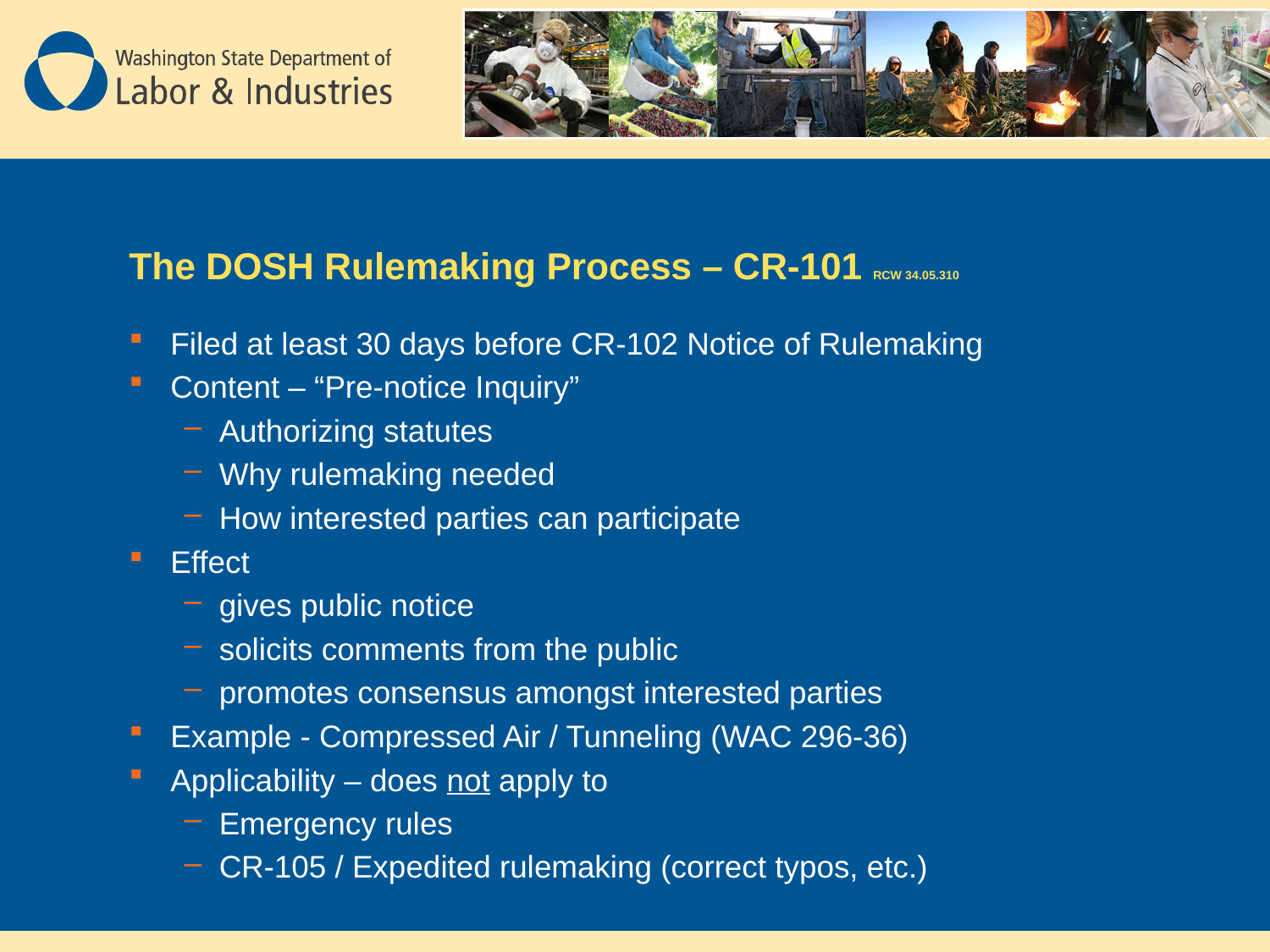

# The DOSH Rulemaking Process – CR-101 RCW 34.05.310
Filed at least 30 days before CR-102 Notice of Rulemaking
Content – “Pre-notice Inquiry”
Authorizing statutes
Why rulemaking needed
How interested parties can participate
Effect
gives public notice
solicits comments from the public
promotes consensus amongst interested parties
Example - Compressed Air / Tunneling (WAC 296-36)
Applicability – does not apply to
Emergency rules
CR-105 / Expedited rulemaking (correct typos, etc.)